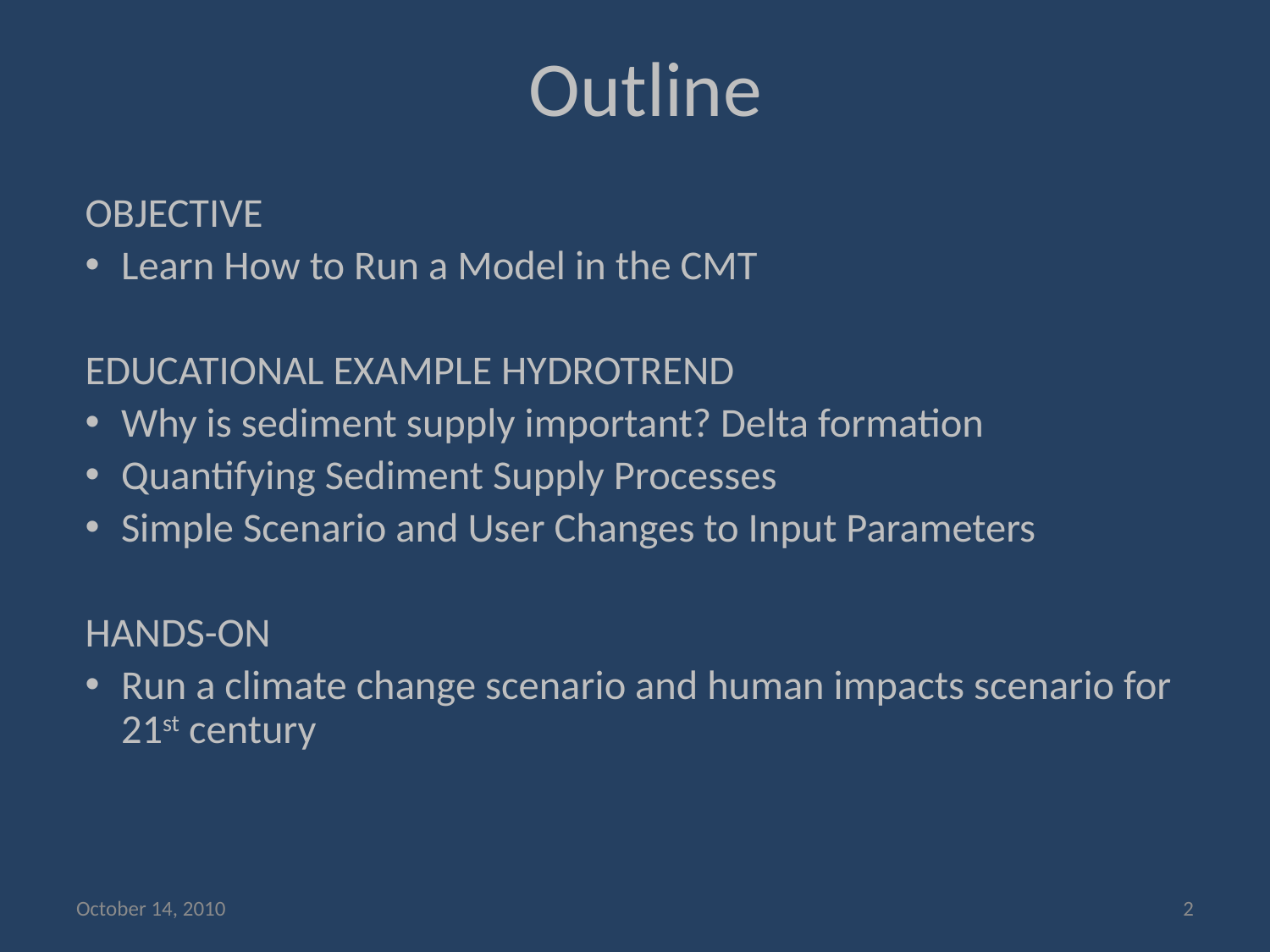

# Outline
OBJECTIVE
Learn How to Run a Model in the CMT

EDUCATIONAL EXAMPLE HYDROTREND
Why is sediment supply important? Delta formation
Quantifying Sediment Supply Processes
Simple Scenario and User Changes to Input Parameters

HANDS-ON
Run a climate change scenario and human impacts scenario for 21st century

October 14, 2010
2